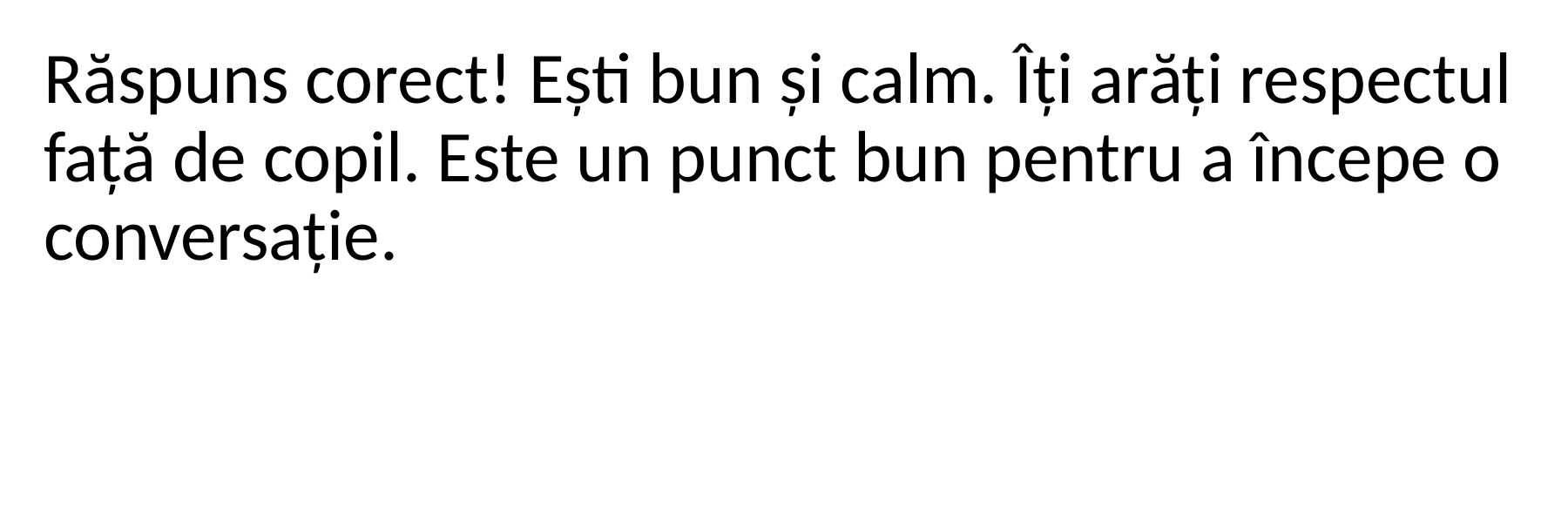

Răspuns corect! Ești bun și calm. Îți arăți respectul față de copil. Este un punct bun pentru a începe o conversație.